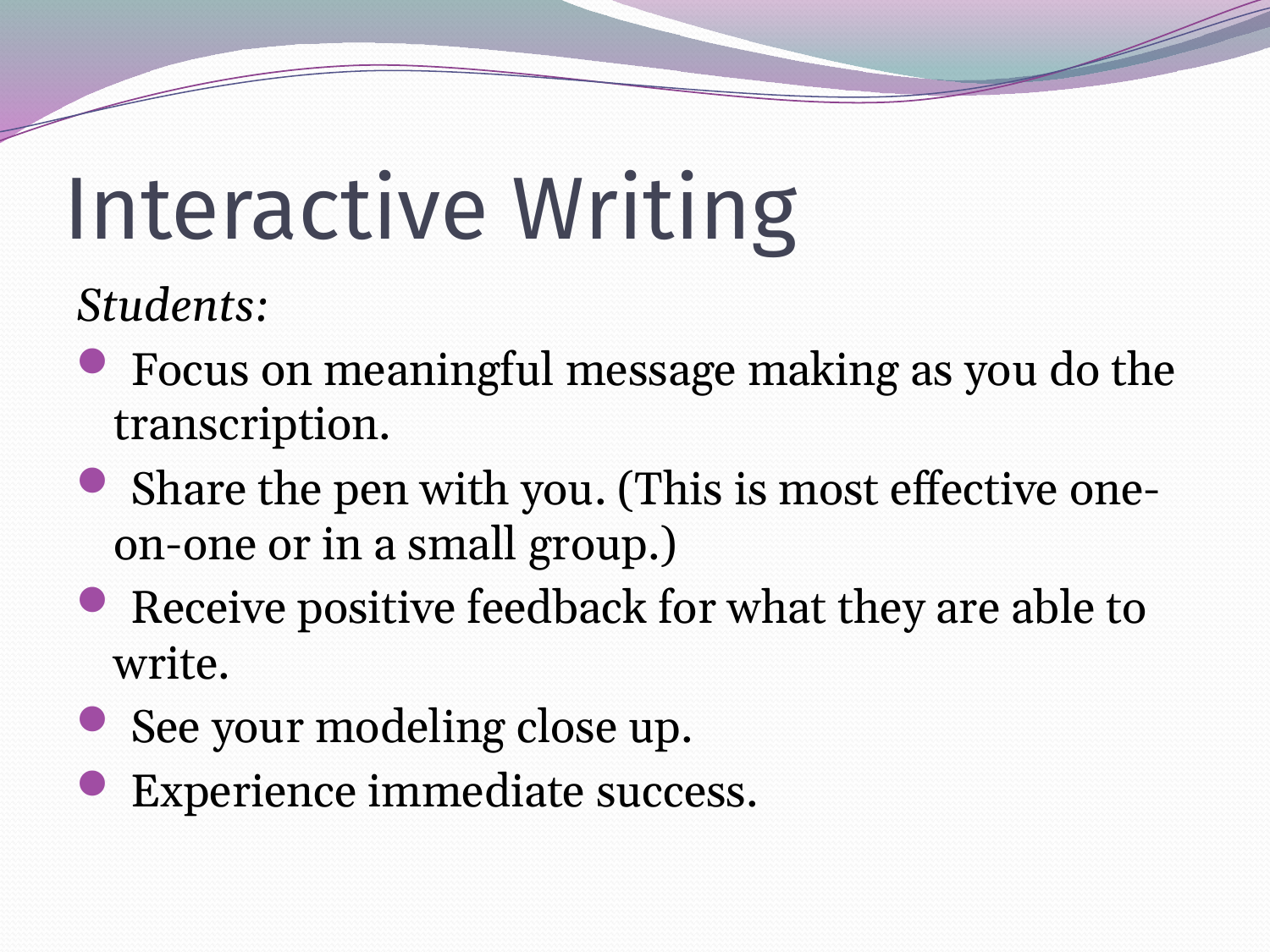

# Interactive Writing
Students:
 Focus on meaningful message making as you do the transcription.
 Share the pen with you. (This is most effective one-on-one or in a small group.)
 Receive positive feedback for what they are able to write.
 See your modeling close up.
 Experience immediate success.